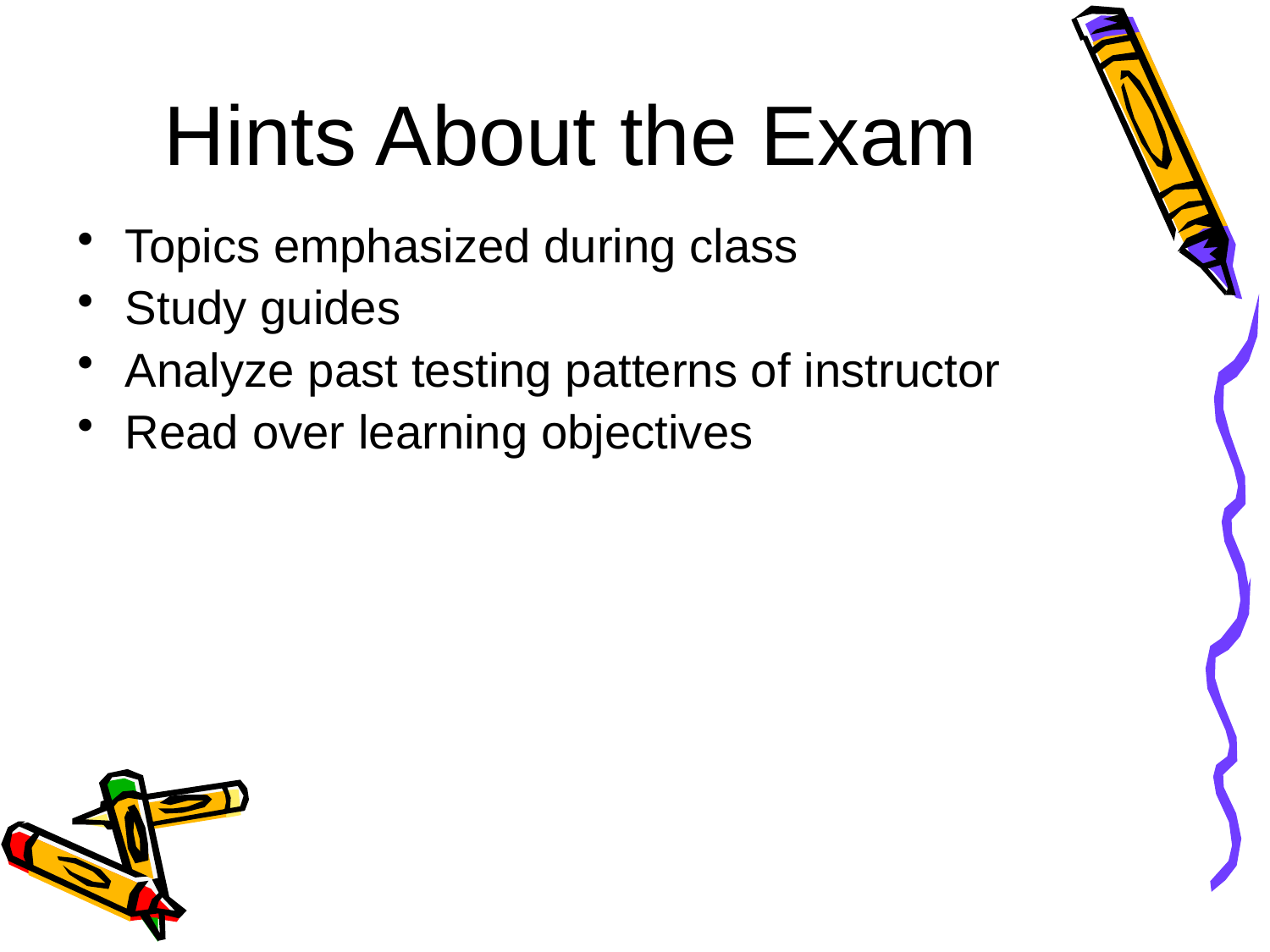

# Hints About the Exam
Topics emphasized during class
Study guides
Analyze past testing patterns of instructor
Read over learning objectives